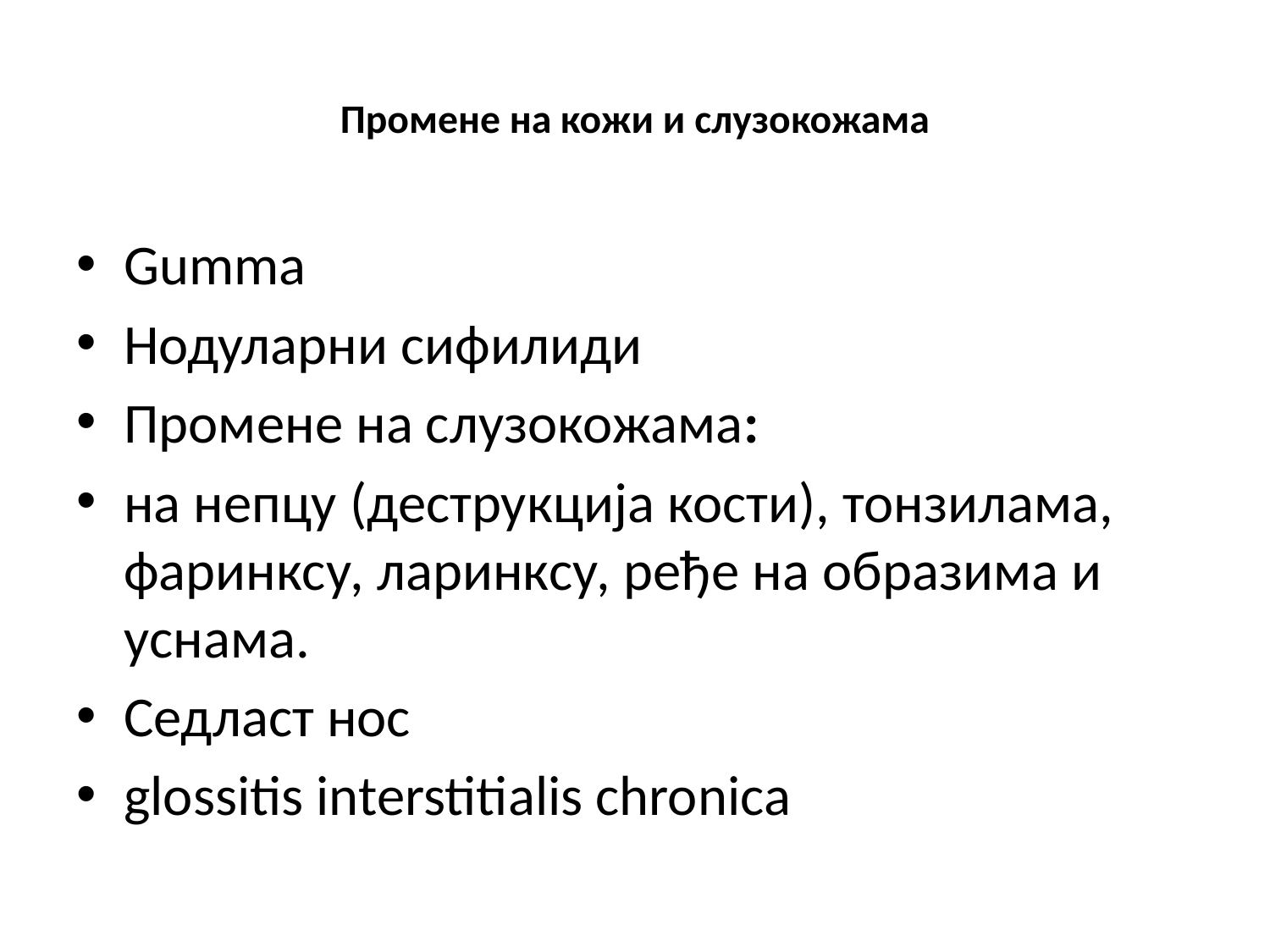

# Промене на кожи и слузокожама
Gumma
Нодуларни сифилиди
Промене на слузокожама:
на непцу (деструкција кости), тонзилама, фаринксу, ларинксу, ређе на образима и уснама.
Седласт нос
glossitis interstitialis chronica